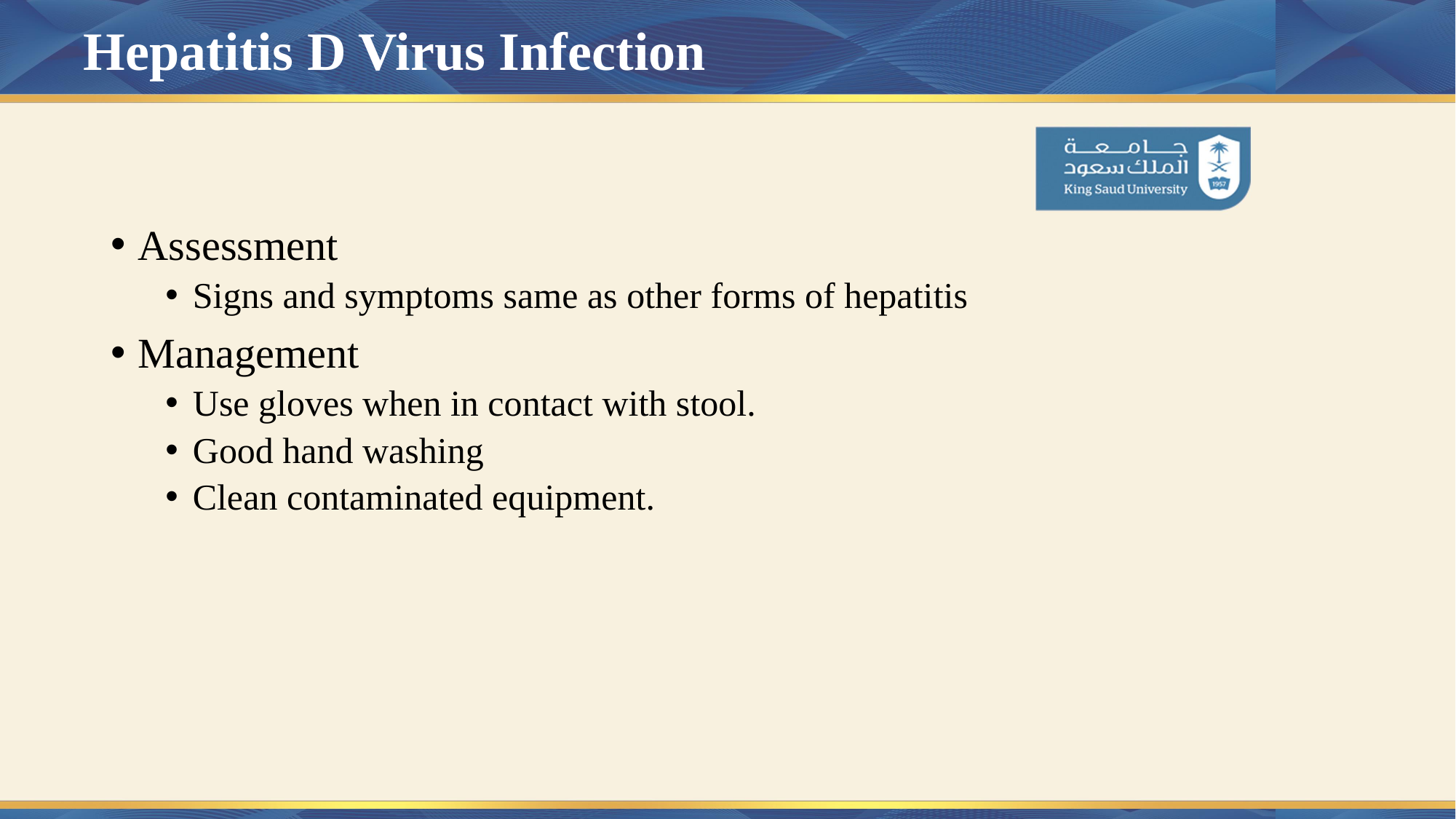

# Hepatitis D Virus Infection
Assessment
Signs and symptoms same as other forms of hepatitis
Management
Use gloves when in contact with stool.
Good hand washing
Clean contaminated equipment.